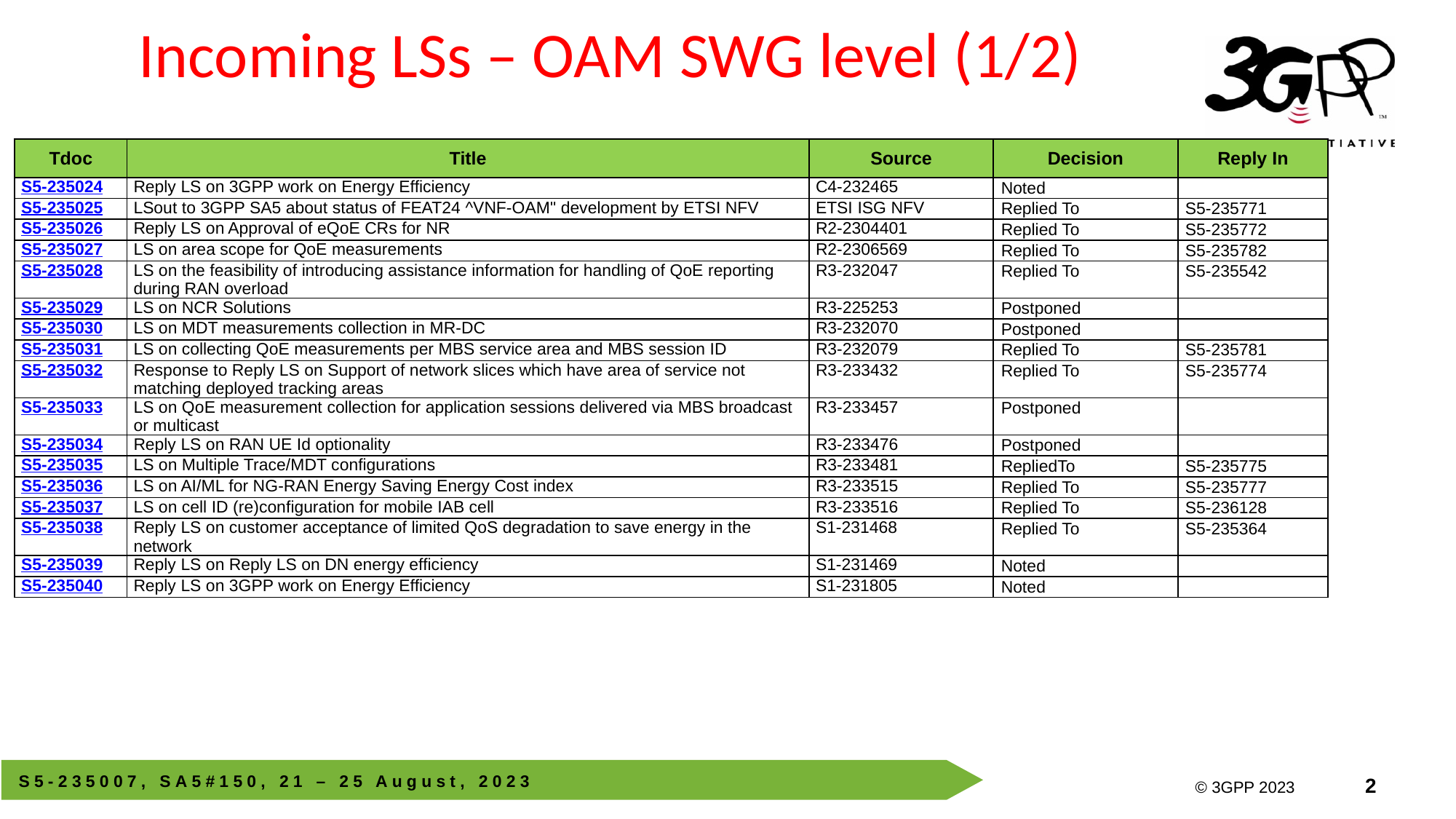

# Incoming LSs – OAM SWG level (1/2)
| Tdoc | Title | Source | Decision | Reply In |
| --- | --- | --- | --- | --- |
| S5-235024 | Reply LS on 3GPP work on Energy Efficiency | C4-232465 | Noted |  |
| S5-235025 | LSout to 3GPP SA5 about status of FEAT24 ^VNF-OAM" development by ETSI NFV | ETSI ISG NFV | Replied To | S5-235771 |
| S5-235026 | Reply LS on Approval of eQoE CRs for NR | R2-2304401 | Replied To | S5-235772 |
| S5-235027 | LS on area scope for QoE measurements | R2-2306569 | Replied To | S5-235782 |
| S5-235028 | LS on the feasibility of introducing assistance information for handling of QoE reporting during RAN overload | R3-232047 | Replied To | S5-235542 |
| S5-235029 | LS on NCR Solutions | R3-225253 | Postponed |  |
| S5-235030 | LS on MDT measurements collection in MR-DC | R3-232070 | Postponed |  |
| S5-235031 | LS on collecting QoE measurements per MBS service area and MBS session ID | R3-232079 | Replied To | S5-235781 |
| S5-235032 | Response to Reply LS on Support of network slices which have area of service not matching deployed tracking areas | R3-233432 | Replied To | S5-235774 |
| S5-235033 | LS on QoE measurement collection for application sessions delivered via MBS broadcast or multicast | R3-233457 | Postponed |  |
| S5-235034 | Reply LS on RAN UE Id optionality | R3-233476 | Postponed |  |
| S5-235035 | LS on Multiple Trace/MDT configurations | R3-233481 | RepliedTo | S5-235775 |
| S5-235036 | LS on AI/ML for NG-RAN Energy Saving Energy Cost index | R3-233515 | Replied To | S5-235777 |
| S5-235037 | LS on cell ID (re)configuration for mobile IAB cell | R3-233516 | Replied To | S5-236128 |
| S5-235038 | Reply LS on customer acceptance of limited QoS degradation to save energy in the network | S1-231468 | Replied To | S5-235364 |
| S5-235039 | Reply LS on Reply LS on DN energy efficiency | S1-231469 | Noted |  |
| S5-235040 | Reply LS on 3GPP work on Energy Efficiency | S1-231805 | Noted |  |